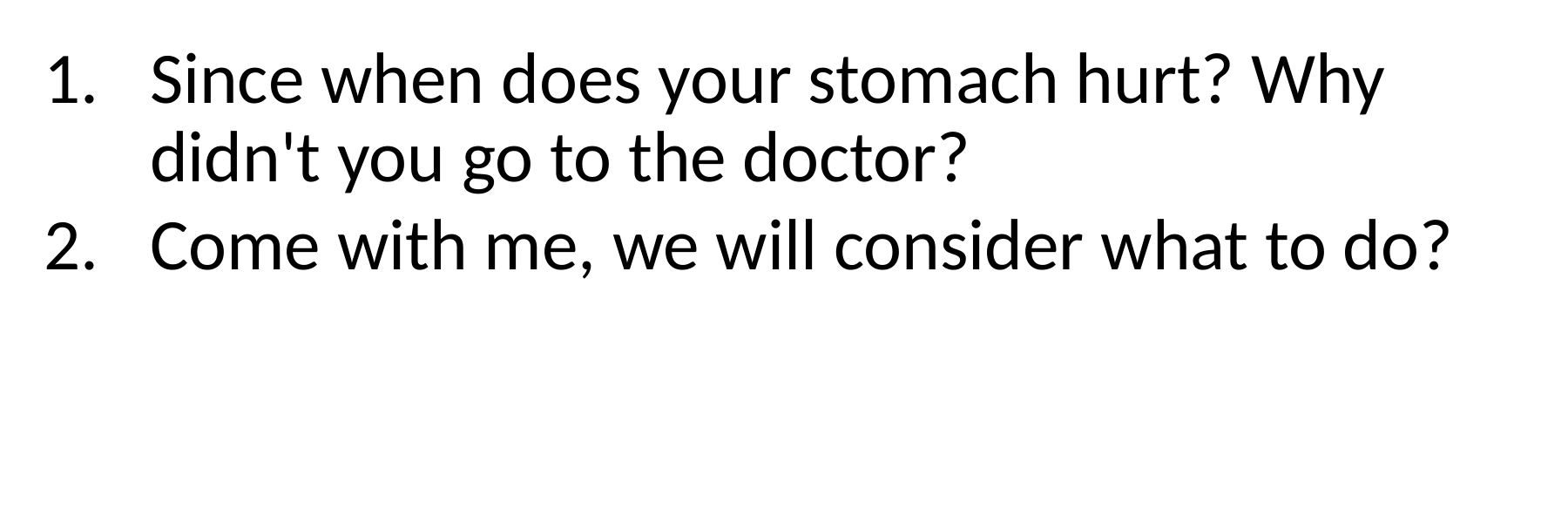

Since when does your stomach hurt? Why didn't you go to the doctor?
Come with me, we will consider what to do?